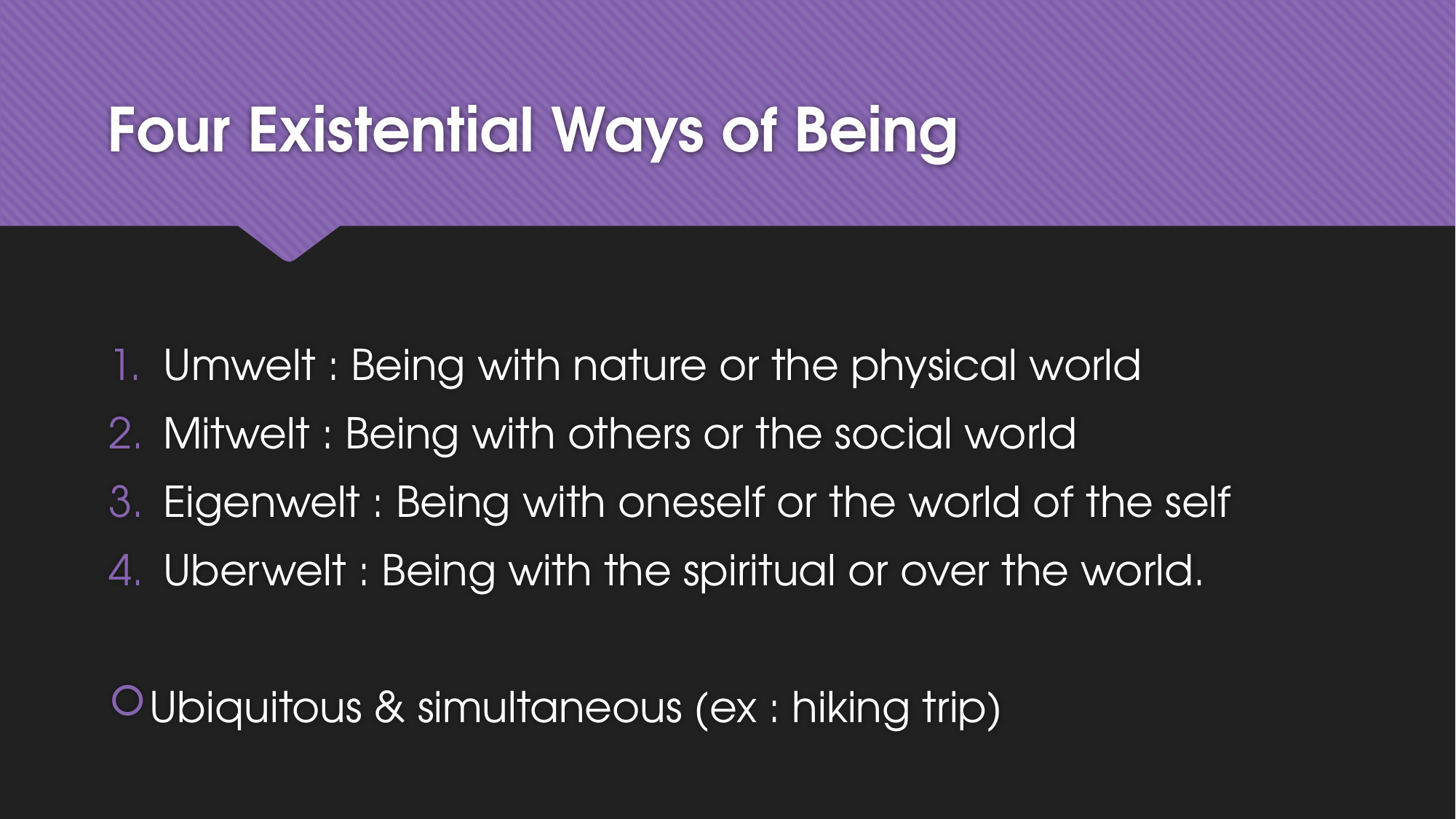

# Four Existential Ways of Being
Umwelt : Being with nature or the physical world
Mitwelt : Being with others or the social world
Eigenwelt : Being with oneself or the world of the self
Uberwelt : Being with the spiritual or over the world.

Ubiquitous & simultaneous (ex : hiking trip)